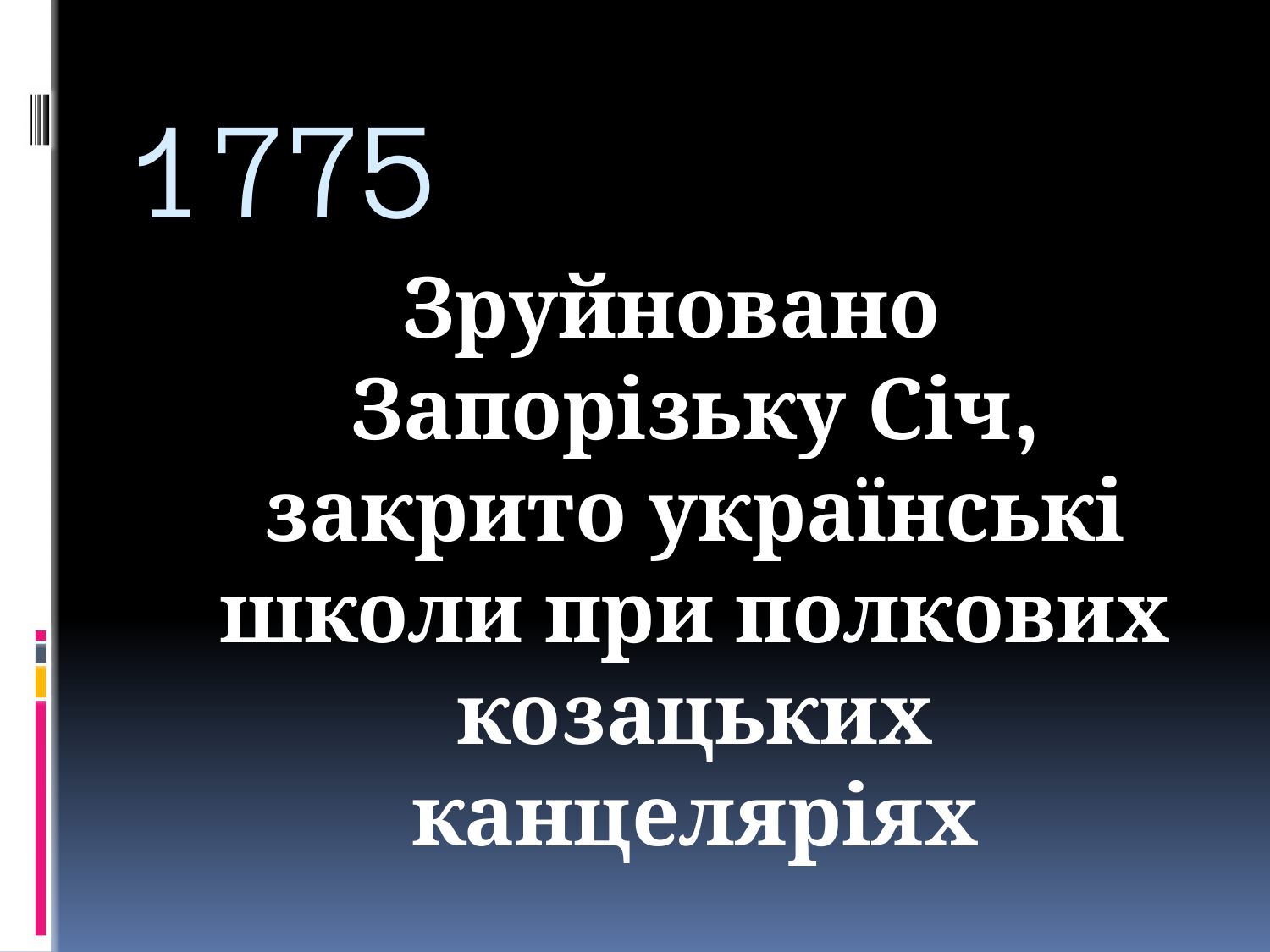

# 1775
Зруйновано Запорізьку Січ, закрито українські школи при полкових козацьких канцеляріях